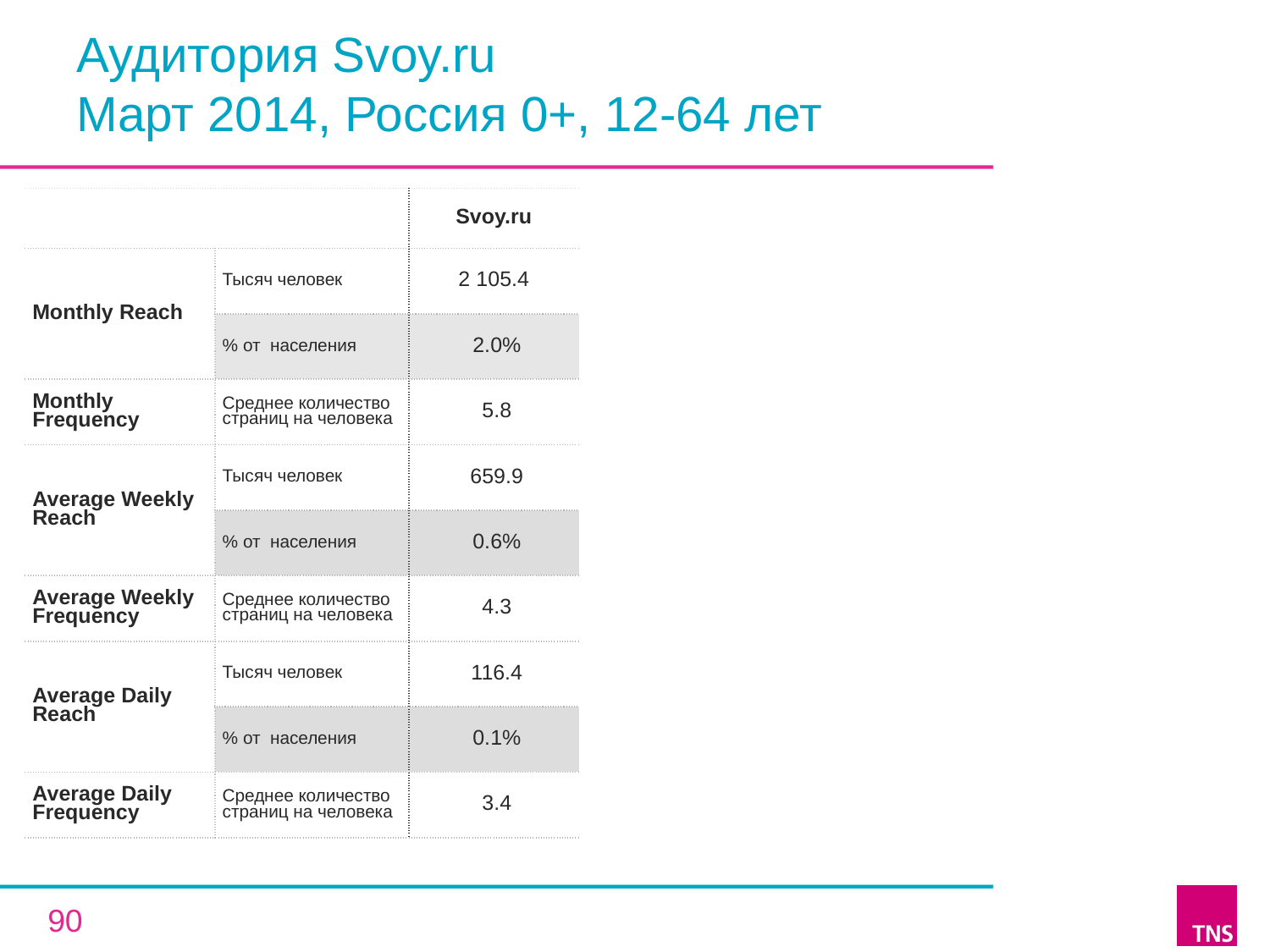

# Аудитория Svoy.ru Март 2014, Россия 0+, 12-64 лет
|  |  | Svoy.ru |
| --- | --- | --- |
| Monthly Reach | Тысяч человек | 2 105.4 |
|  | % от населения | 2.0% |
| Monthly Frequency | Среднее количество страниц на человека | 5.8 |
| Average Weekly Reach | Тысяч человек | 659.9 |
|  | % от населения | 0.6% |
| Average Weekly Frequency | Среднее количество страниц на человека | 4.3 |
| Average Daily Reach | Тысяч человек | 116.4 |
|  | % от населения | 0.1% |
| Average Daily Frequency | Среднее количество страниц на человека | 3.4 |

90